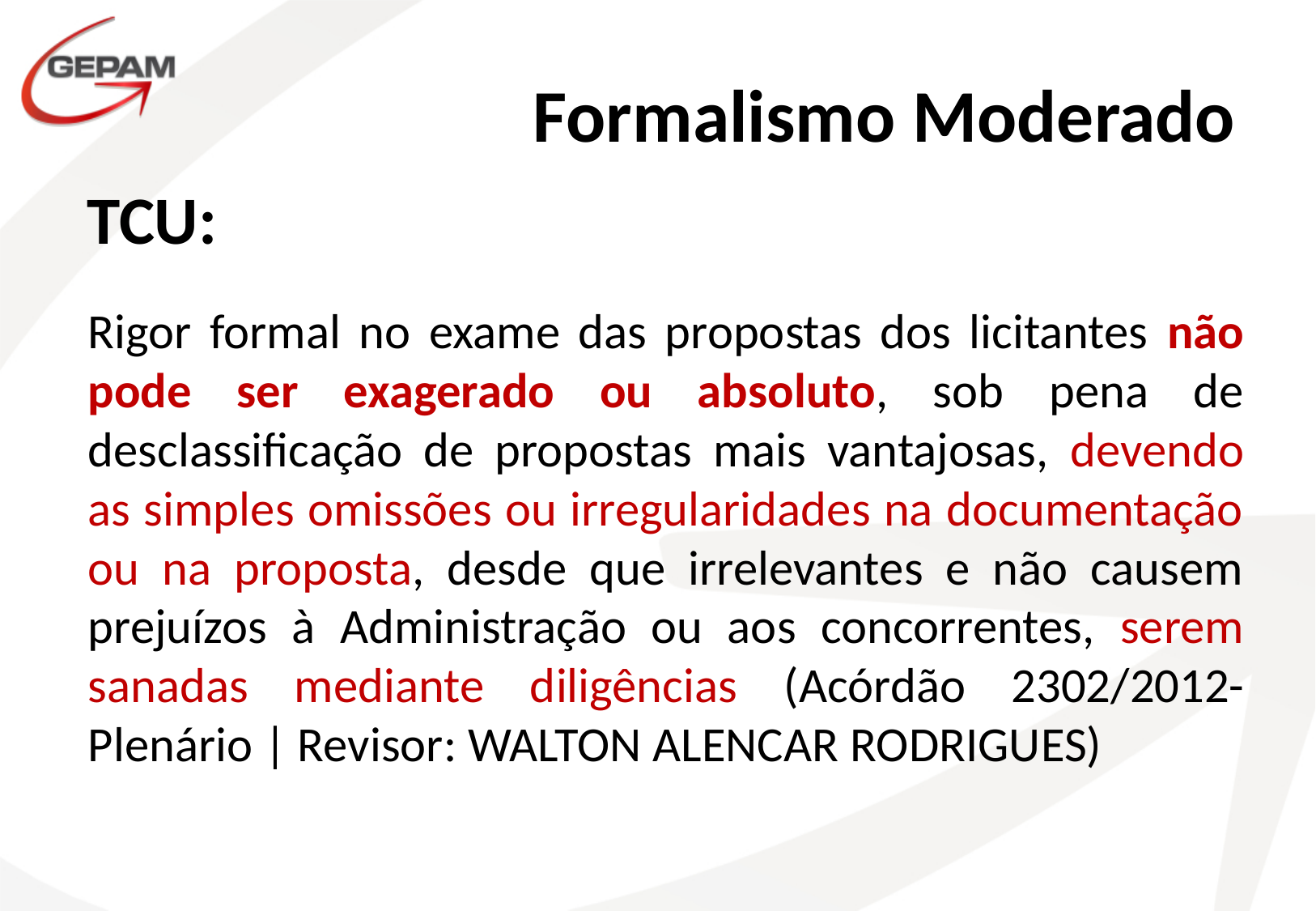

# Formalismo Moderado
TCU:
Rigor formal no exame das propostas dos licitantes não pode ser exagerado ou absoluto, sob pena de desclassificação de propostas mais vantajosas, devendo as simples omissões ou irregularidades na documentação ou na proposta, desde que irrelevantes e não causem prejuízos à Administração ou aos concorrentes, serem sanadas mediante diligências (Acórdão 2302/2012-Plenário | Revisor: WALTON ALENCAR RODRIGUES)